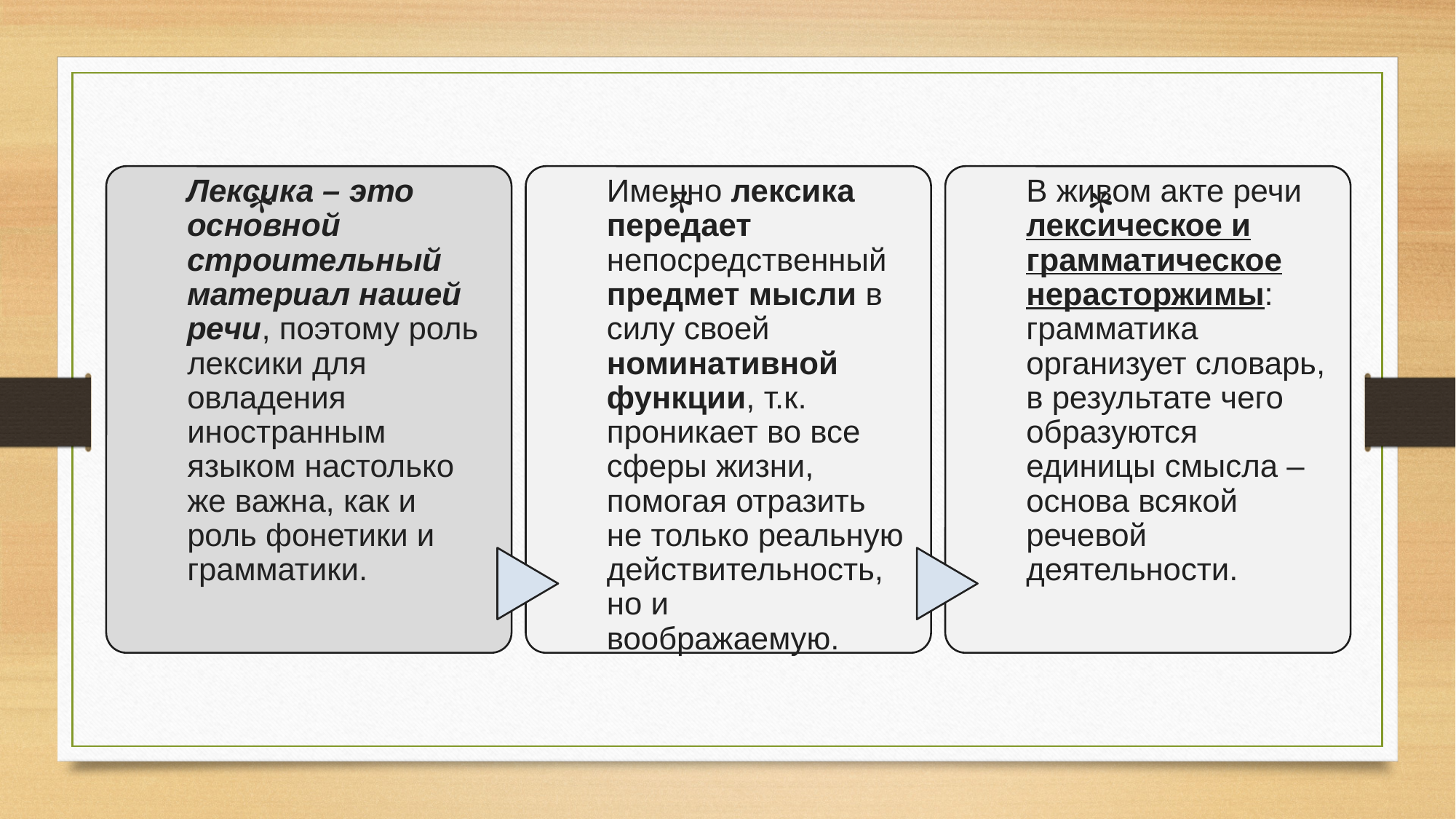

*
Лексика – это основной строительный материал нашей речи, поэтому роль лексики для овладения иностранным языком настолько же важна, как и роль фонетики и грамматики.
*
Именно лексика передает непосредственный предмет мысли в силу своей номинативной функции, т.к. проникает во все сферы жизни, помогая отразить не только реальную действительность, но и воображаемую.
*
В живом акте речи лексическое и грамматическое нерасторжимы: грамматика организует словарь, в результате чего образуются единицы смысла – основа всякой речевой деятельности.